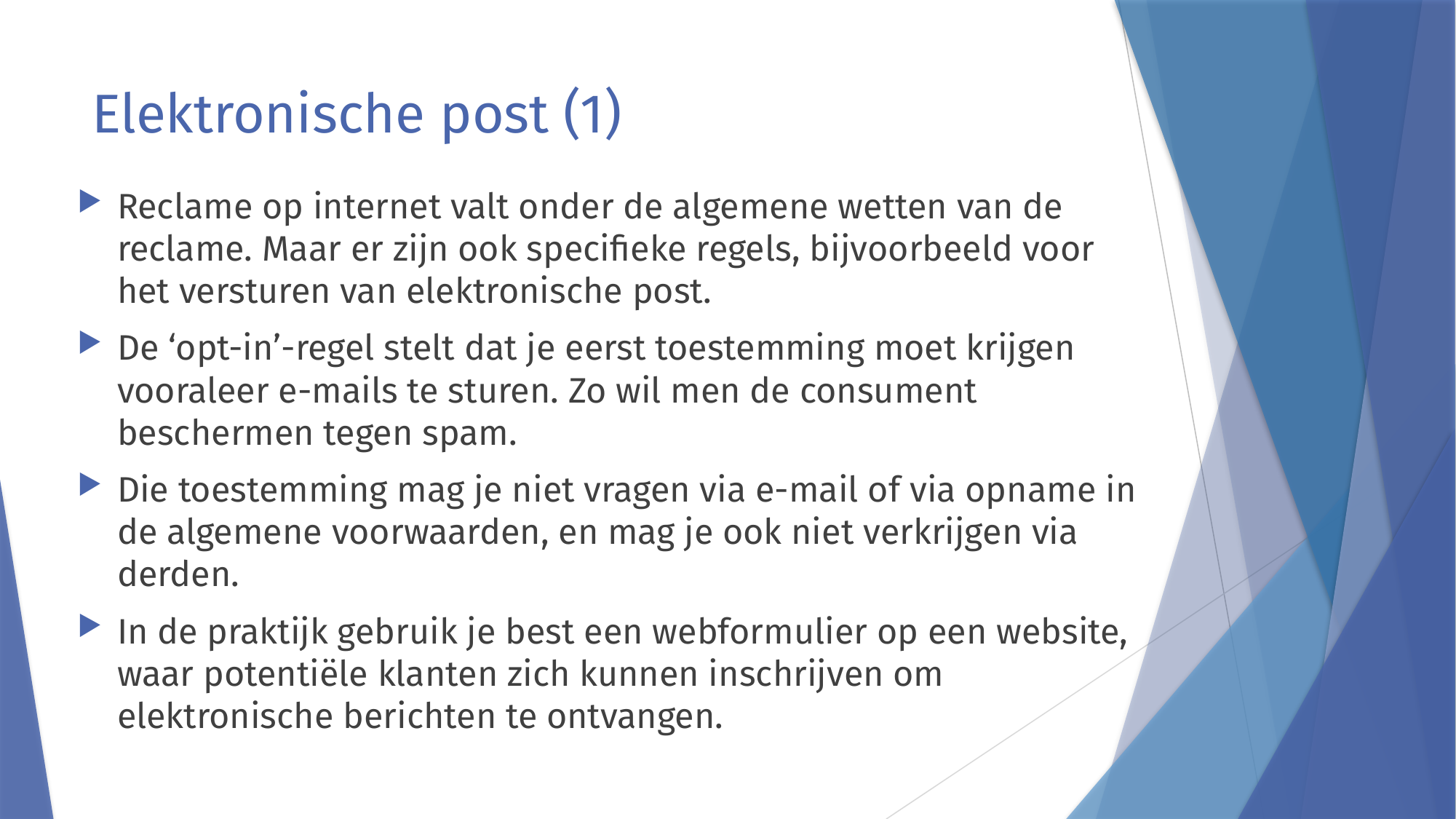

# Elektronische post (1)
Reclame op internet valt onder de algemene wetten van de reclame. Maar er zijn ook specifieke regels, bijvoorbeeld voor het versturen van elektronische post.
De ‘opt-in’-regel stelt dat je eerst toestemming moet krijgen vooraleer e-mails te sturen. Zo wil men de consument beschermen tegen spam.
Die toestemming mag je niet vragen via e-mail of via opname in de algemene voorwaarden, en mag je ook niet verkrijgen via derden.
In de praktijk gebruik je best een webformulier op een website, waar potentiële klanten zich kunnen inschrijven om elektronische berichten te ontvangen.